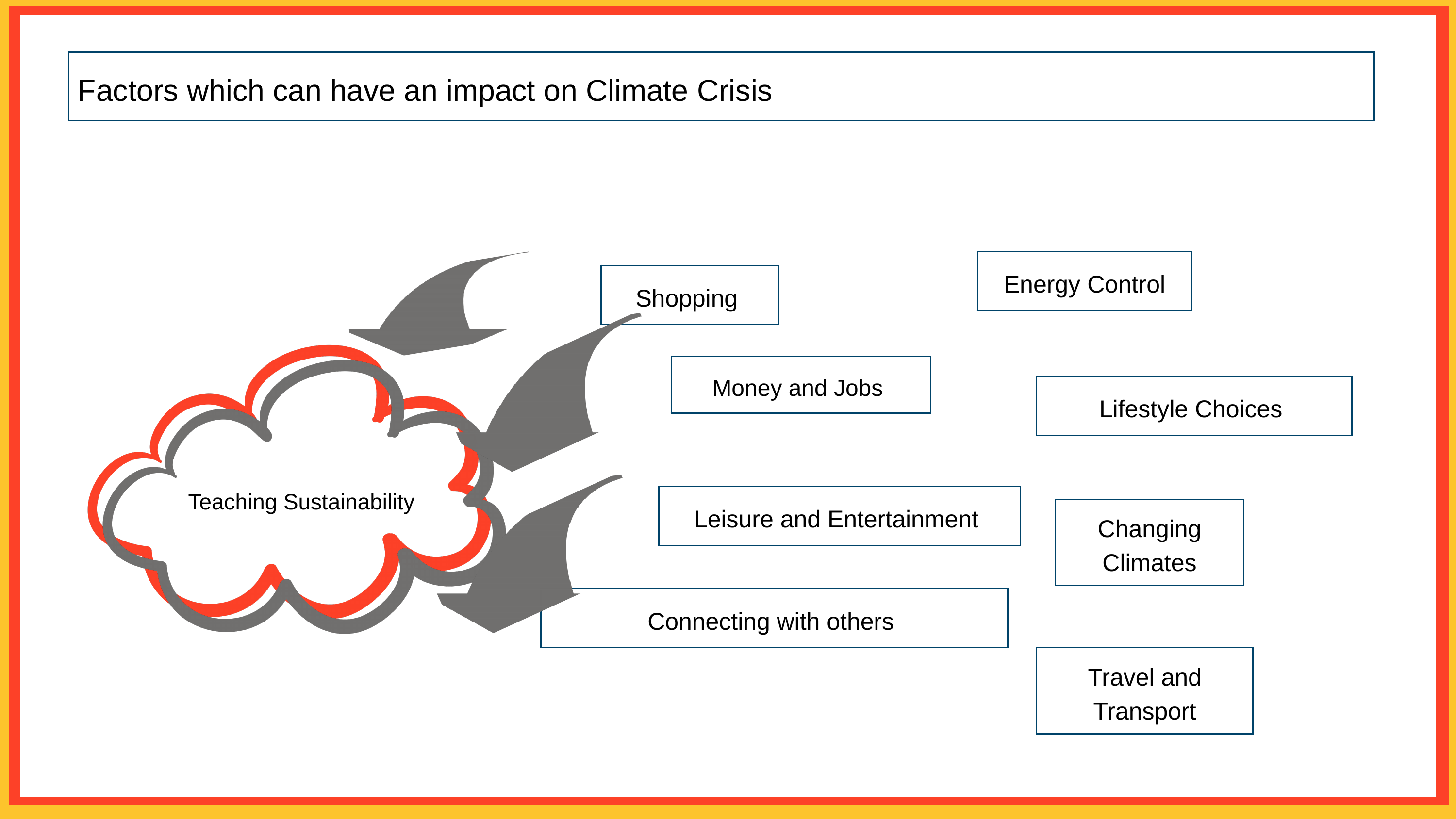

| Factors which can have an impact on Climate Crisis |
| --- |

| Energy Control |
| --- |
| Shopping |
| --- |

| Money and Jobs |
| --- |
| Lifestyle Choices |
| --- |

Teaching Sustainability
| Leisure and Entertainment |
| --- |
| Changing Climates |
| --- |
| Connecting with others |
| --- |
| Travel and Transport |
| --- |